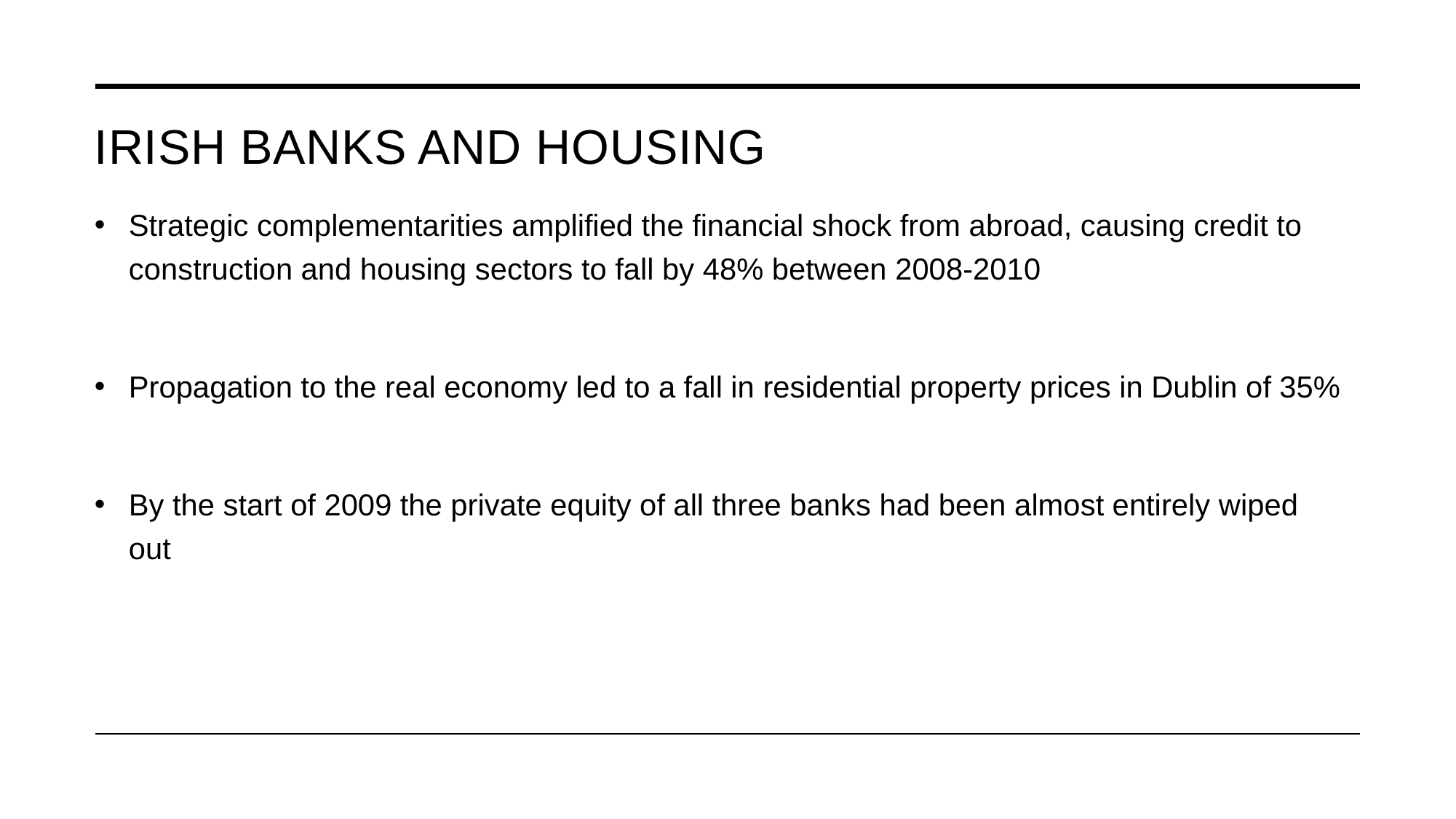

# Irish banks and housing
Strategic complementarities amplified the financial shock from abroad, causing credit to construction and housing sectors to fall by 48% between 2008-2010

Propagation to the real economy led to a fall in residential property prices in Dublin of 35%

By the start of 2009 the private equity of all three banks had been almost entirely wiped out